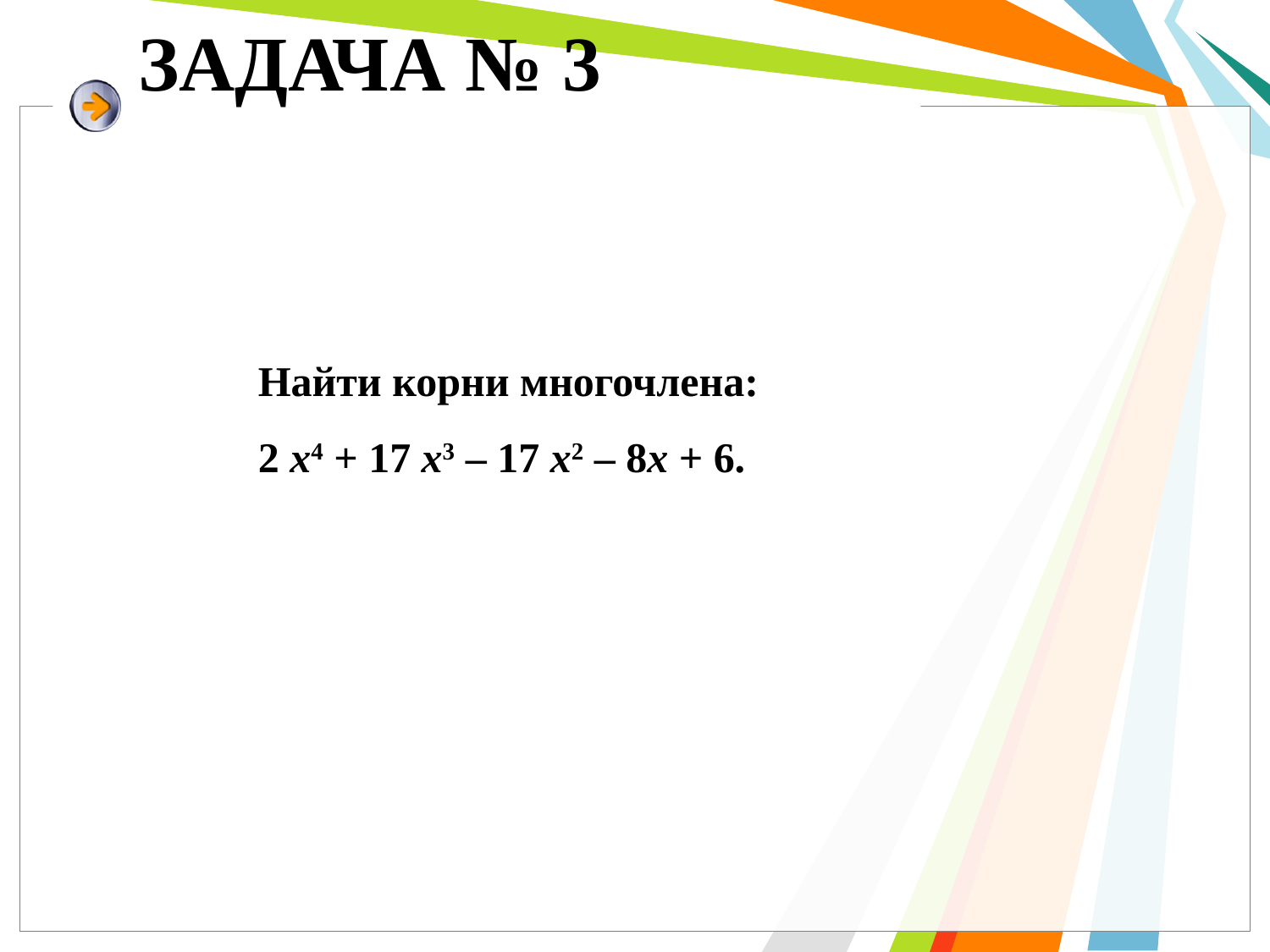

# ЗАДАЧА № 3

Найти корни многочлена:
2 х4 + 17 х3 – 17 х2 – 8х + 6.